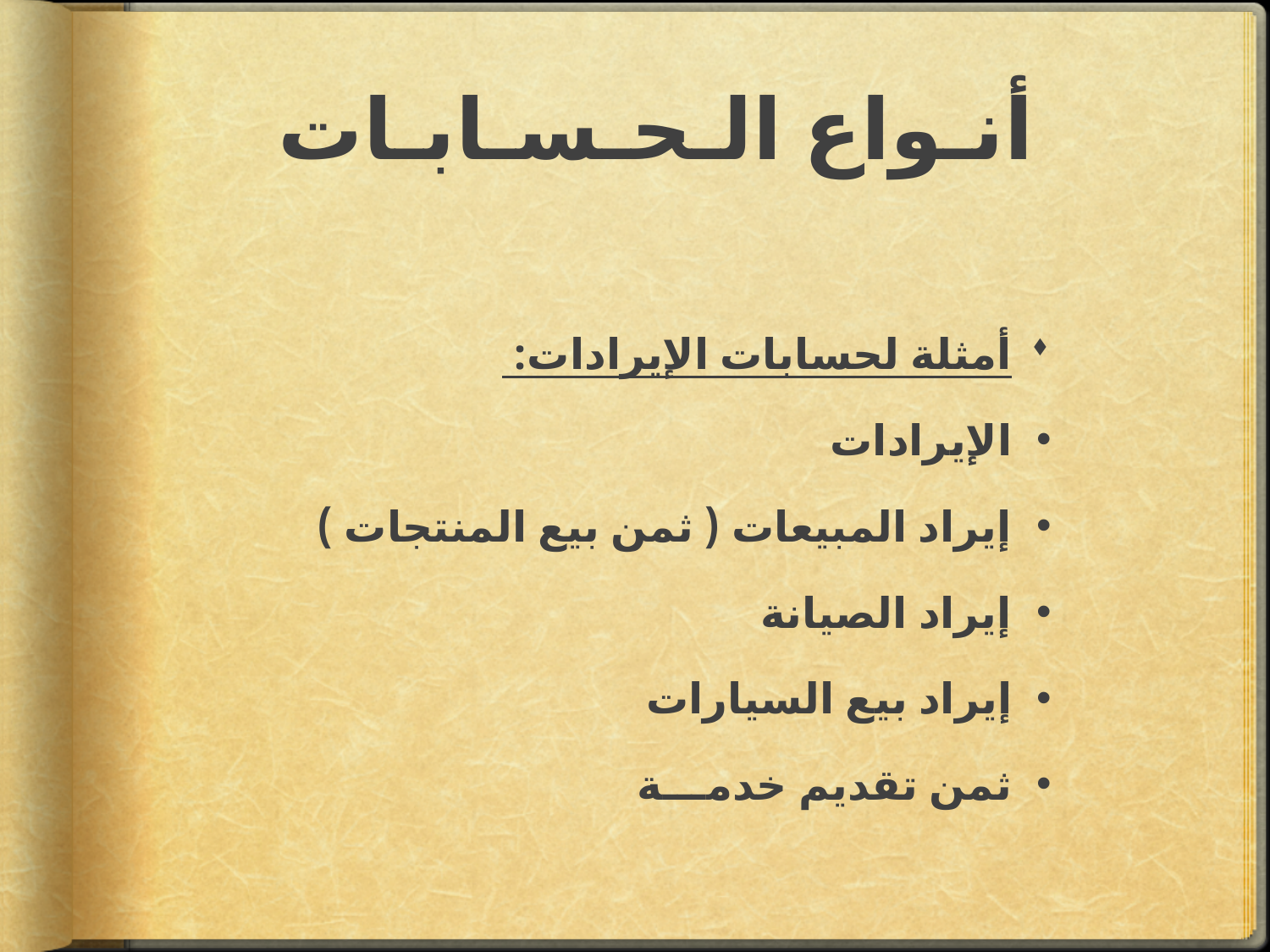

# أنـواع الـحـسـابـات
أمثلة لحسابات الإيرادات:
الإيرادات
إيراد المبيعات ( ثمن بيع المنتجات )
إيراد الصيانة
إيراد بيع السيارات
ثمن تقديم خدمـــة